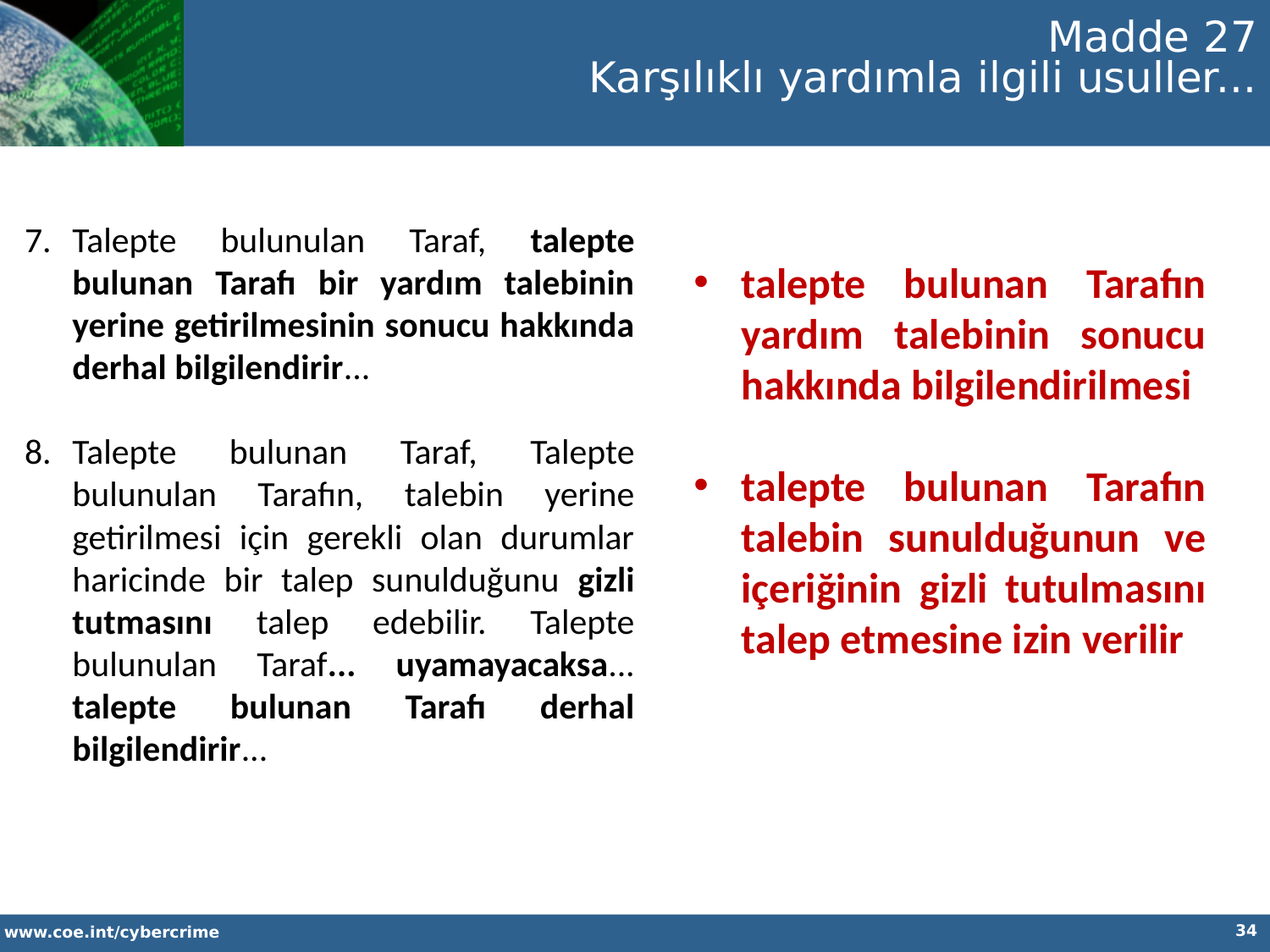

Madde 27
Karşılıklı yardımla ilgili usuller...
Talepte bulunulan Taraf, talepte bulunan Tarafı bir yardım talebinin yerine getirilmesinin sonucu hakkında derhal bilgilendirir...

Talepte bulunan Taraf, Talepte bulunulan Tarafın, talebin yerine getirilmesi için gerekli olan durumlar haricinde bir talep sunulduğunu gizli tutmasını talep edebilir. Talepte bulunulan Taraf... uyamayacaksa... talepte bulunan Tarafı derhal bilgilendirir...
talepte bulunan Tarafın yardım talebinin sonucu hakkında bilgilendirilmesi

talepte bulunan Tarafın talebin sunulduğunun ve içeriğinin gizli tutulmasını talep etmesine izin verilir
34